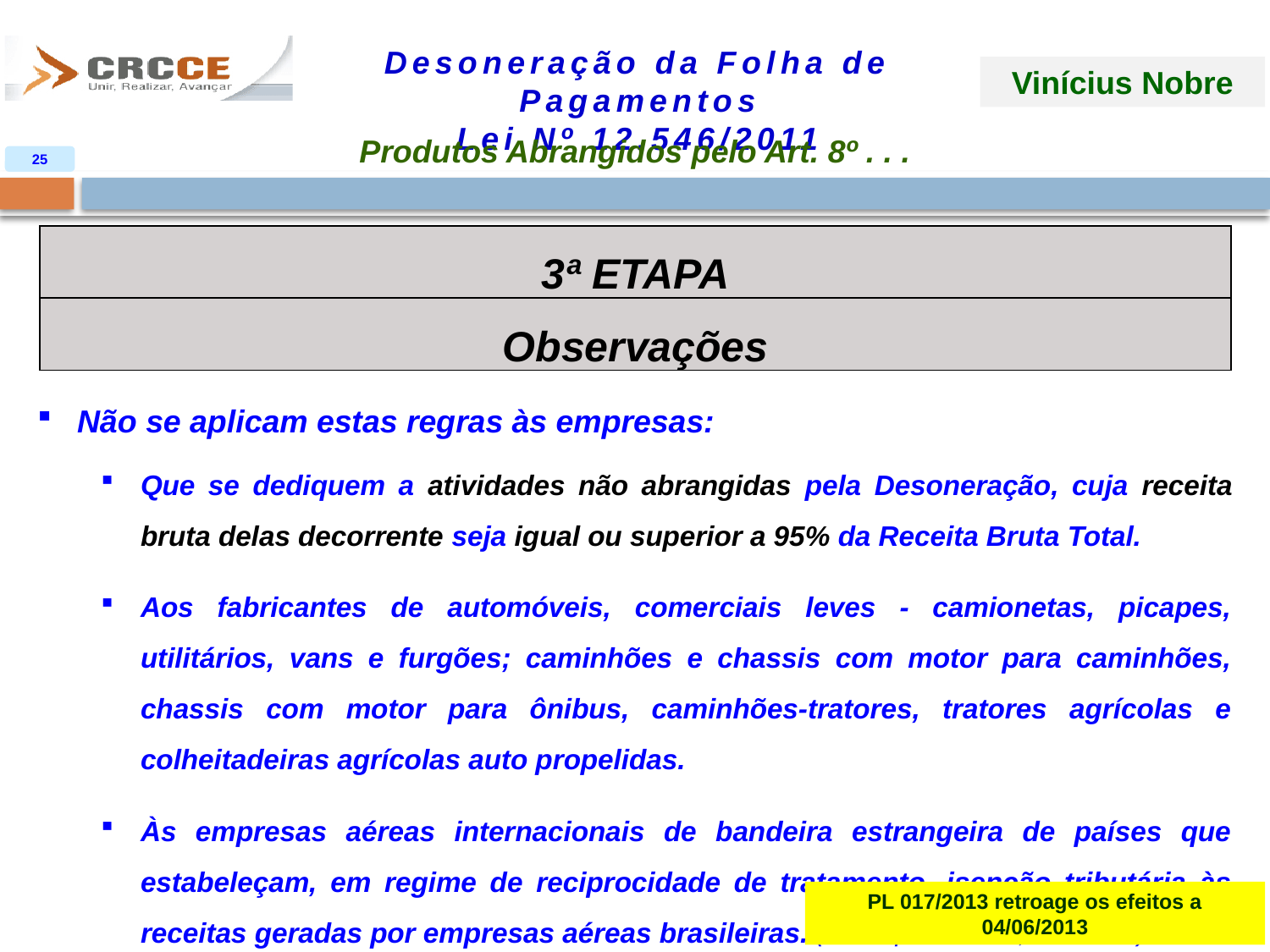

Produtos Abrangidos pelo Art. 8º . . .
25
| 3ª ETAPA |
| --- |
| Observações |
Não se aplicam estas regras às empresas:
Que se dediquem a atividades não abrangidas pela Desoneração, cuja receita bruta delas decorrente seja igual ou superior a 95% da Receita Bruta Total.
Aos fabricantes de automóveis, comerciais leves - camionetas, picapes, utilitários, vans e furgões; caminhões e chassis com motor para caminhões, chassis com motor para ônibus, caminhões-tratores, tratores agrícolas e colheitadeiras agrícolas auto propelidas.
Às empresas aéreas internacionais de bandeira estrangeira de países que estabeleçam, em regime de reciprocidade de tratamento, isenção tributária às receitas geradas por empresas aéreas brasileiras. (incluído pela MP Nº 601, de 2812/2012)
PL 017/2013 retroage os efeitos a 04/06/2013